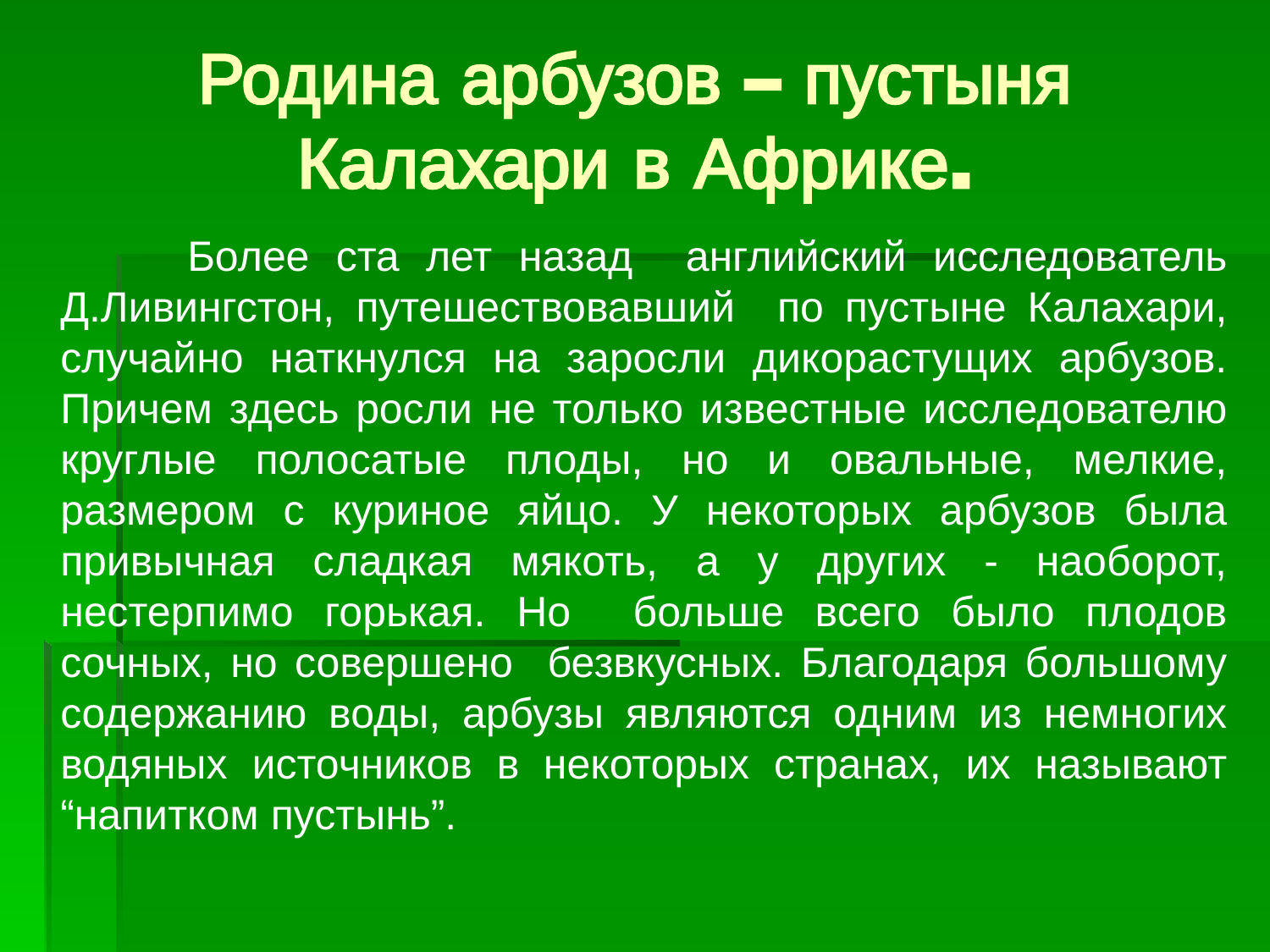

# Родина арбузов – пустыня Калахари в Африке.
		Более ста лет назад  английский исследователь Д.Ливингстон, путешествовавший  по пустыне Калахари, случайно наткнулся на заросли дикорастущих арбузов. Причем здесь росли не только известные исследователю круглые полосатые плоды, но и овальные, мелкие, размером с куриное яйцо. У некоторых арбузов была привычная сладкая мякоть, а у других - наоборот, нестерпимо горькая. Но  больше всего было плодов сочных, но совершено  безвкусных. Благодаря большому содержанию воды, арбузы являются одним из немногих водяных источников в некоторых странах, их называют “напитком пустынь”.